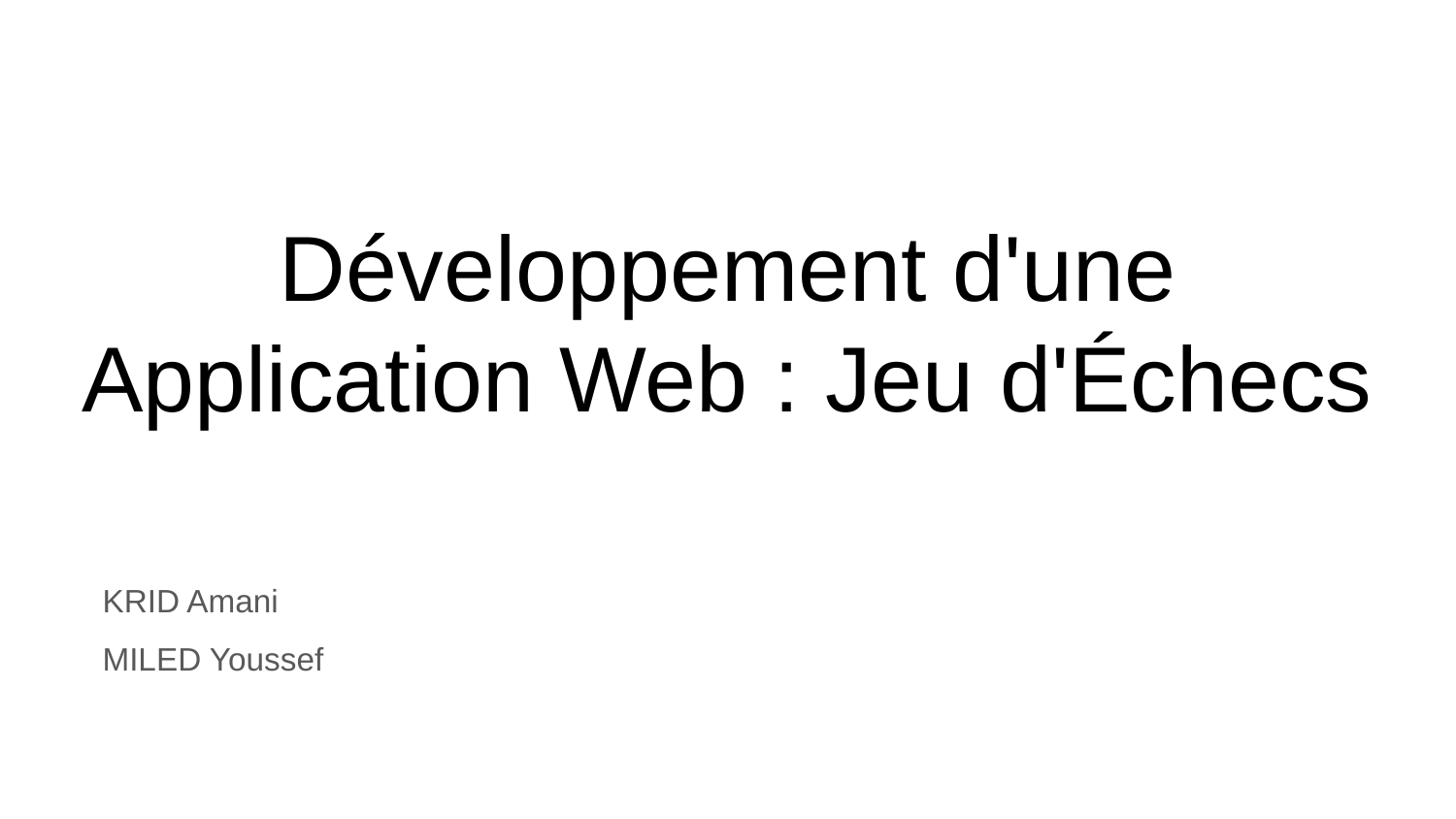

# Développement d'une Application Web : Jeu d'Échecs
KRID Amani
MILED Youssef